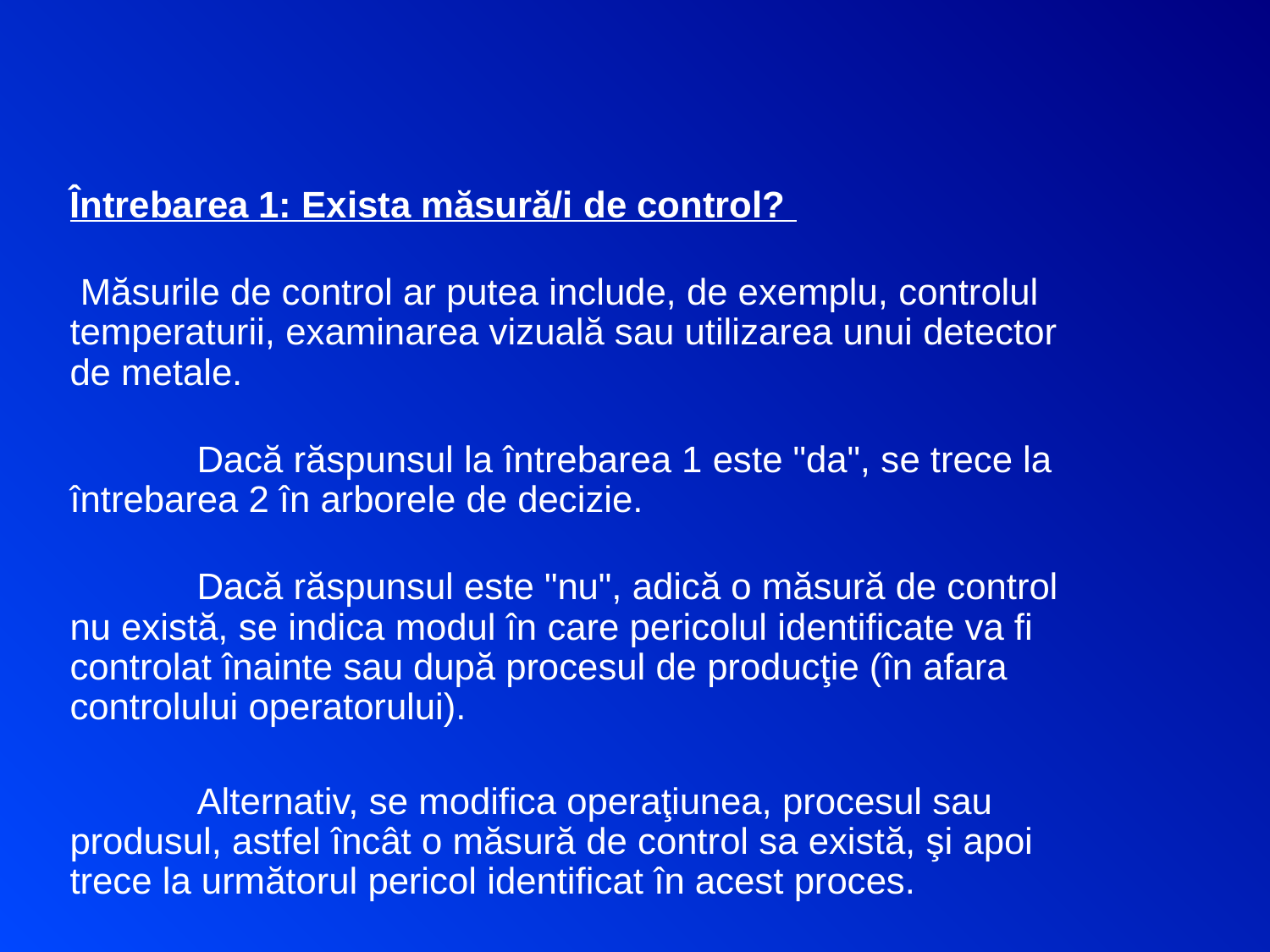

Întrebarea 1: Exista măsură/i de control?
 Măsurile de control ar putea include, de exemplu, controlul temperaturii, examinarea vizuală sau utilizarea unui detector de metale.
	Dacă răspunsul la întrebarea 1 este "da", se trece la întrebarea 2 în arborele de decizie.
	Dacă răspunsul este "nu", adică o măsură de control nu există, se indica modul în care pericolul identificate va fi controlat înainte sau după procesul de producţie (în afara controlului operatorului).

	Alternativ, se modifica operaţiunea, procesul sau produsul, astfel încât o măsură de control sa există, şi apoi trece la următorul pericol identificat în acest proces.